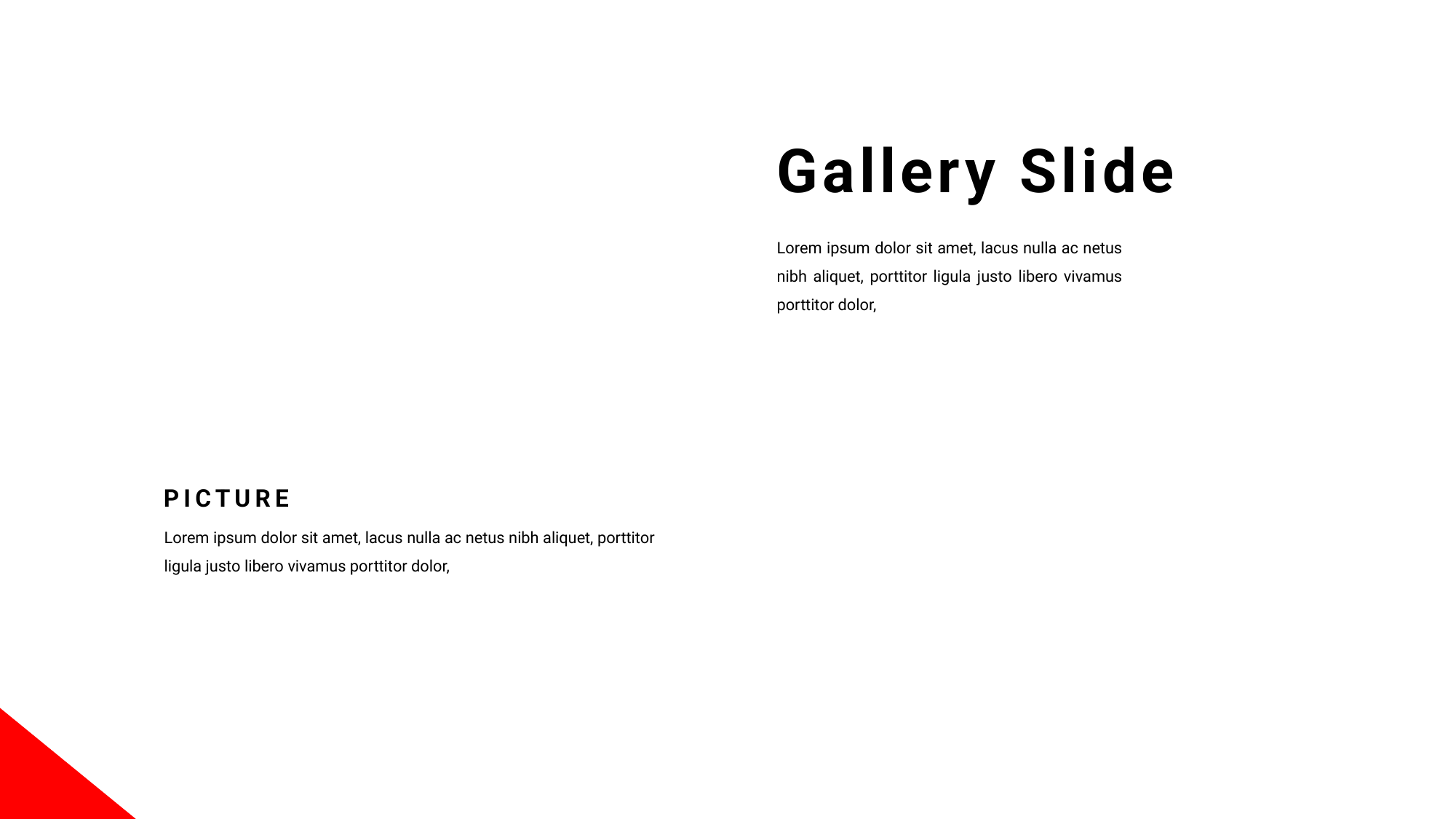

Gallery Slide
Lorem ipsum dolor sit amet, lacus nulla ac netus nibh aliquet, porttitor ligula justo libero vivamus porttitor dolor,

PICTURE
Lorem ipsum dolor sit amet, lacus nulla ac netus nibh aliquet, porttitor ligula justo libero vivamus porttitor dolor,